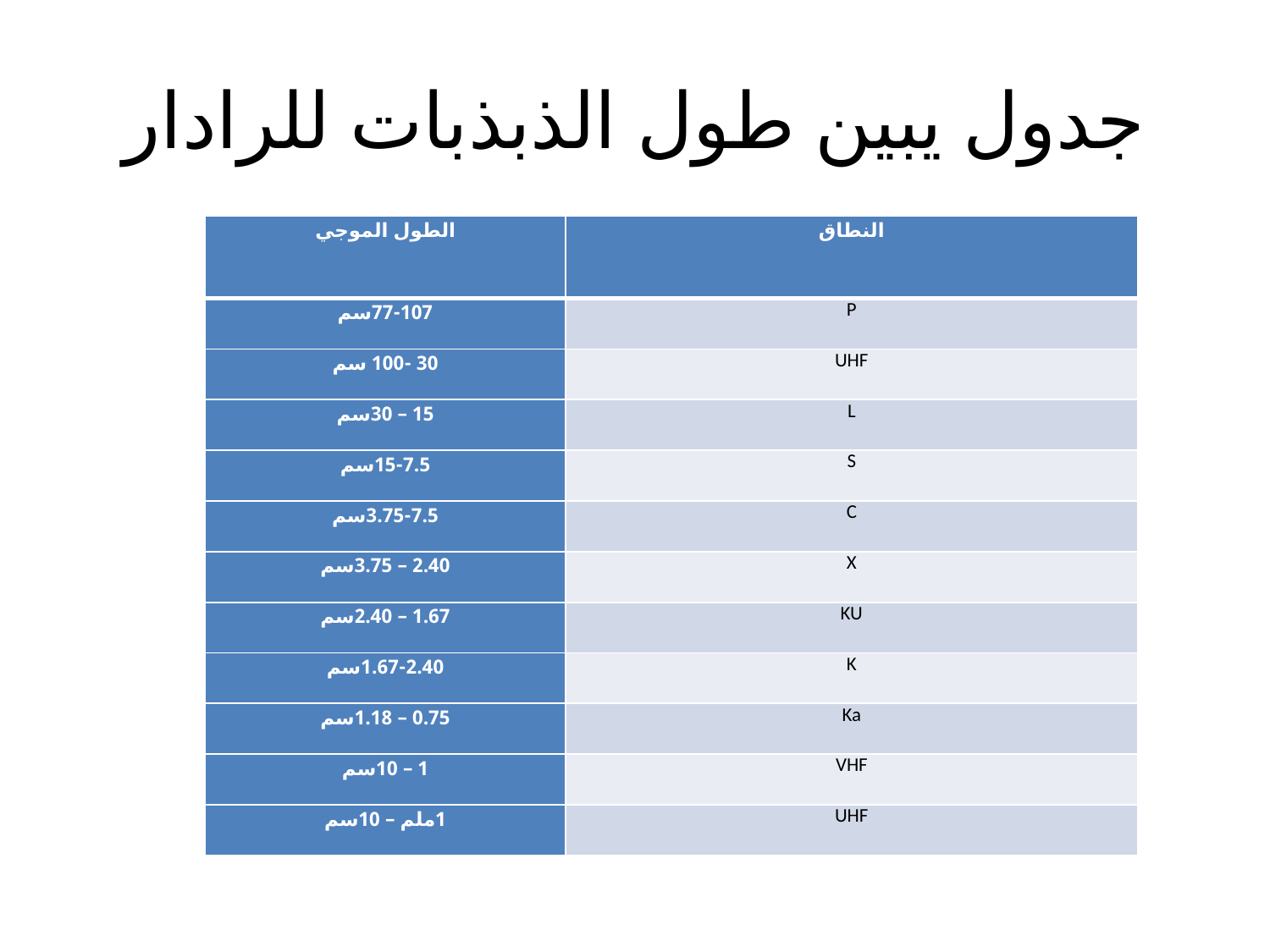

# جدول يبين طول الذبذبات للرادار
| الطول الموجي | النطاق |
| --- | --- |
| 77-107سم | P |
| 30 -100 سم | UHF |
| 15 – 30سم | L |
| 15-7.5سم | S |
| 3.75-7.5سم | C |
| 2.40 – 3.75سم | X |
| 1.67 – 2.40سم | KU |
| 1.67-2.40سم | K |
| 0.75 – 1.18سم | Ka |
| 1 – 10سم | VHF |
| 1ملم – 10سم | UHF |